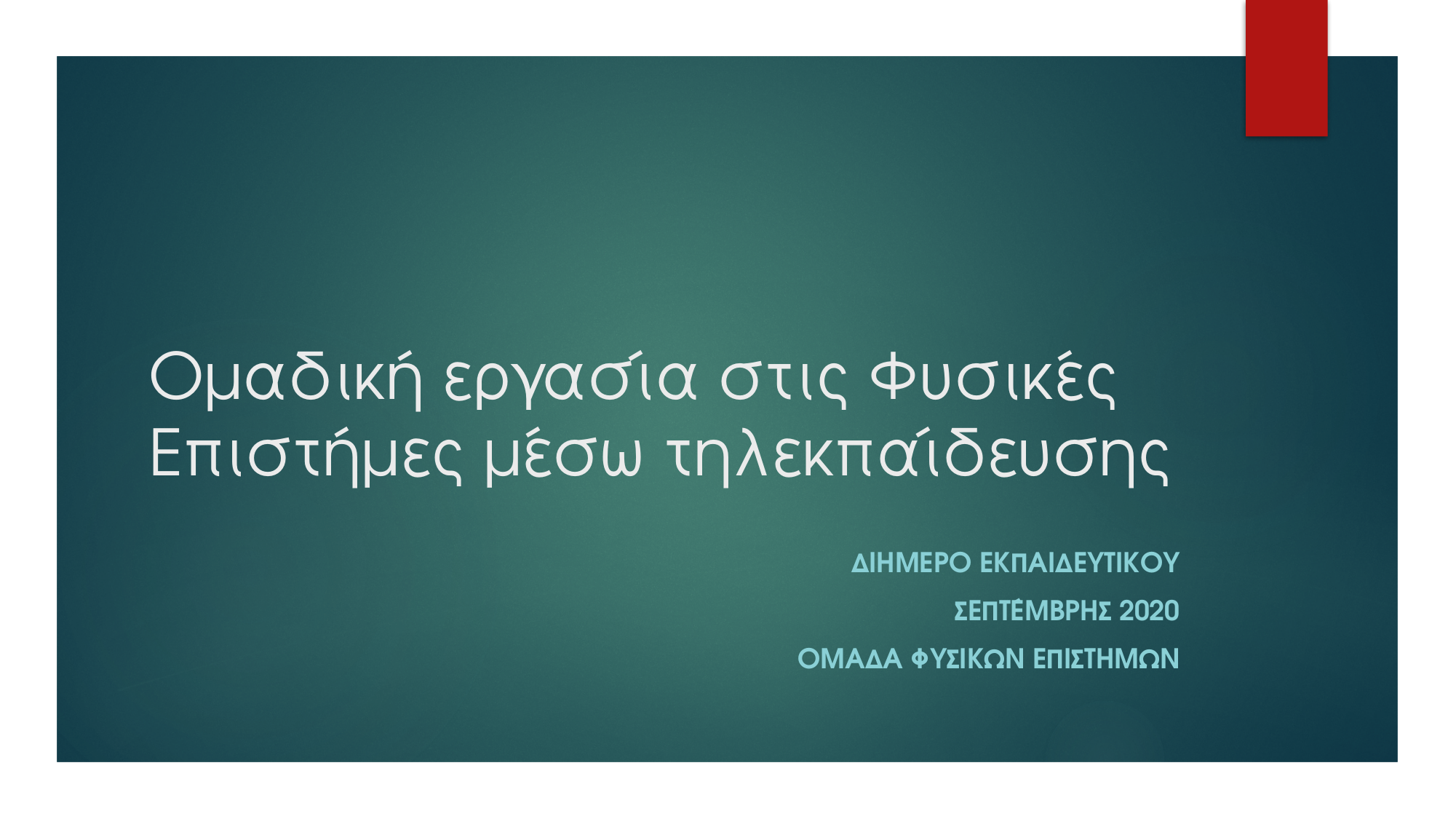

# Ομαδική εργασία στις Φυσικές Επιστήμες μέσω τηλεκπαίδευσης
ΔΙΗΜΕΡΟ ΕΚΠΑΙΔΕΥΤΙΚΟΥ
Σεπτέμβρησ 2020
ΟΜΑΔΑ ΦΥΣΙΚΩΝ ΕΠΙΣΤΗΜΩΝ